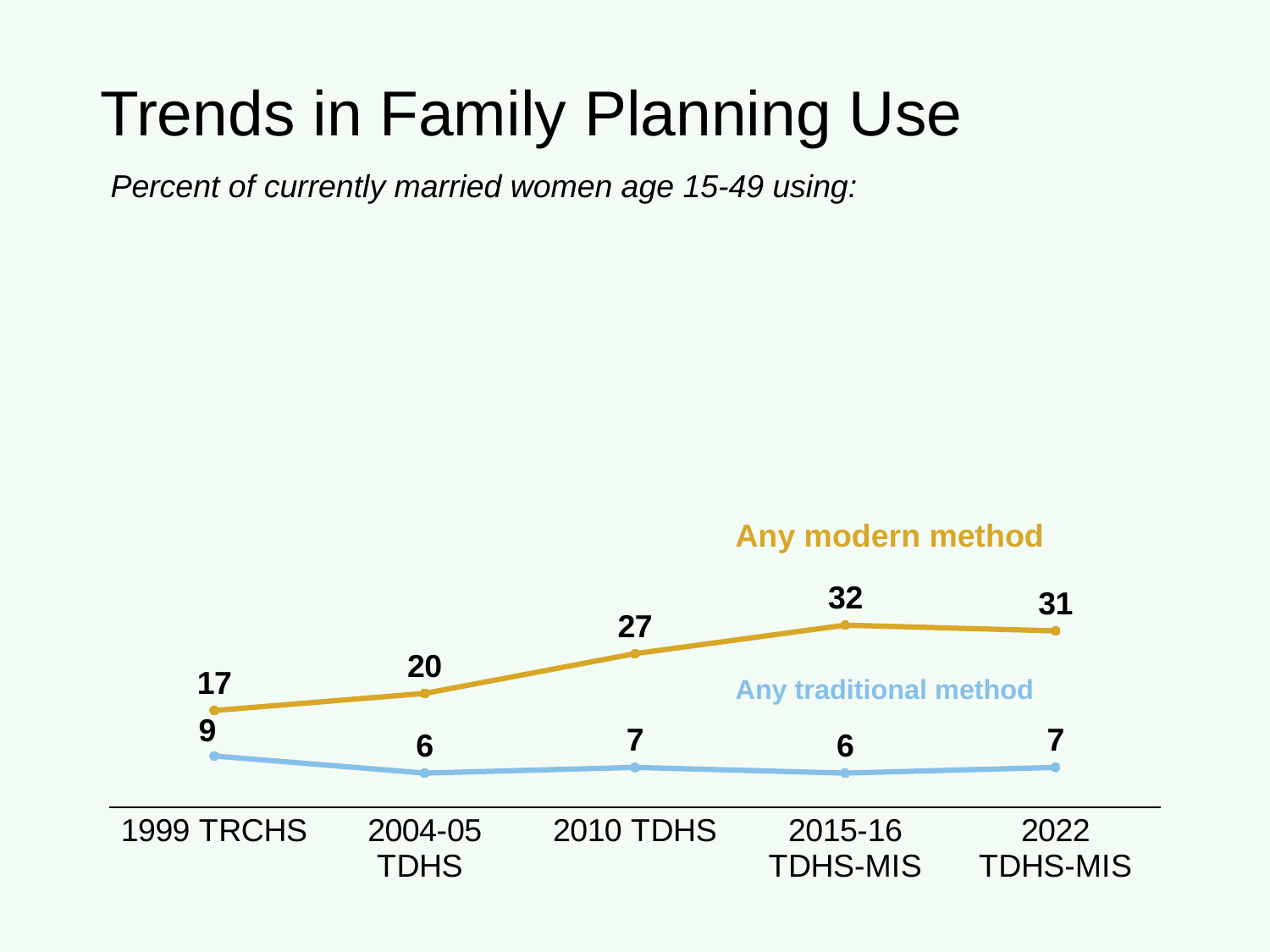

# Trends in Family Planning Use
Percent of currently married women age 15-49 using:

### Chart

| Category | Any modern method | Any traditional method |
|---|---|---|
| 1999 TRCHS | 17.0 | 9.0 |
| 2004-05 TDHS  | 20.0 | 6.0 |
| 2010 TDHS | 27.0 | 7.0 |
| 2015-16
 TDHS-MIS  | 32.0 | 6.0 |
| 2022
TDHS-MIS | 31.0 | 7.0 |
Any modern method
Any traditional method